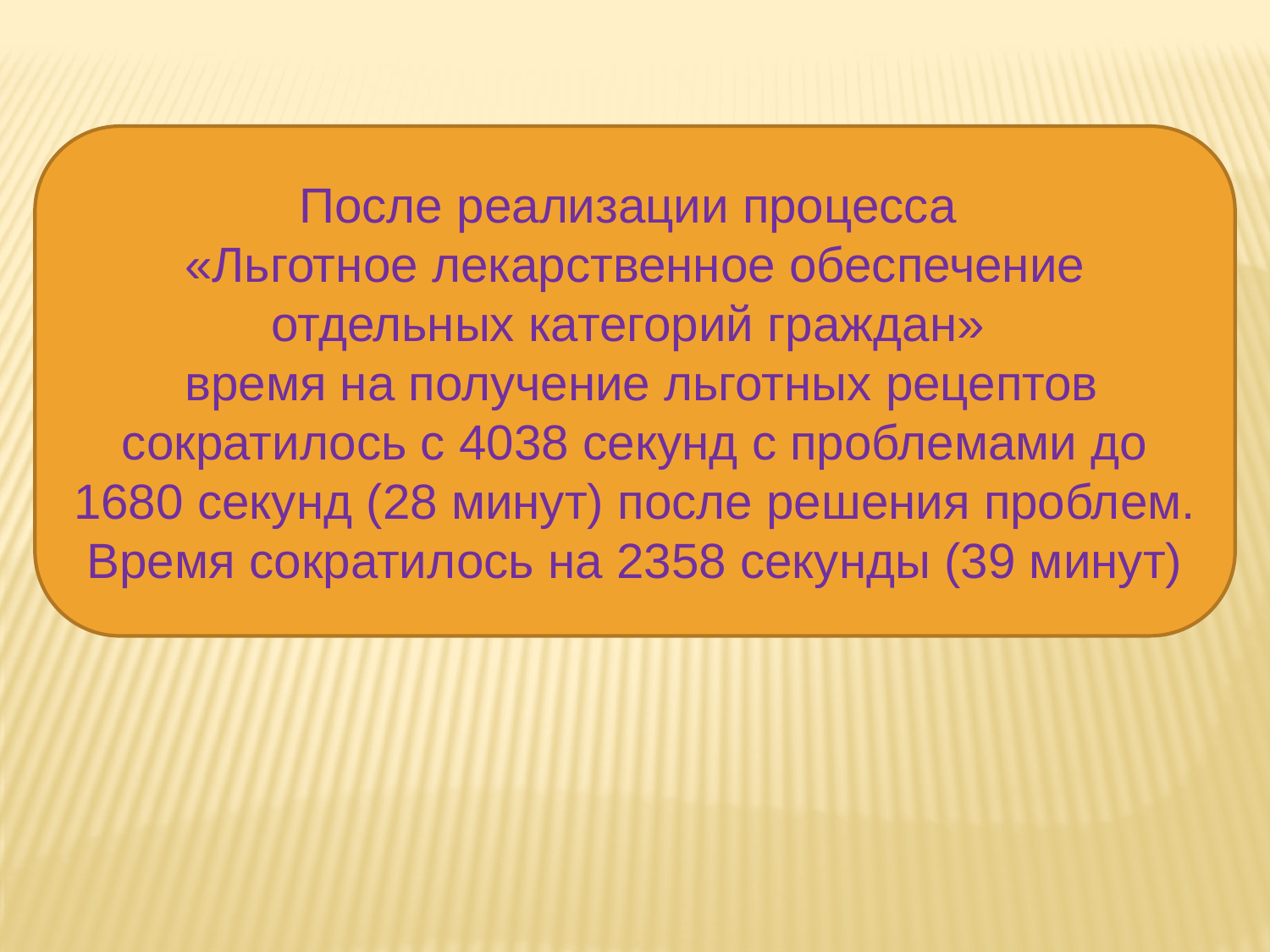

После реализации процесса
«Льготное лекарственное обеспечение отдельных категорий граждан»
 время на получение льготных рецептов сократилось с 4038 секунд с проблемами до 1680 секунд (28 минут) после решения проблем.
Время сократилось на 2358 секунды (39 минут)